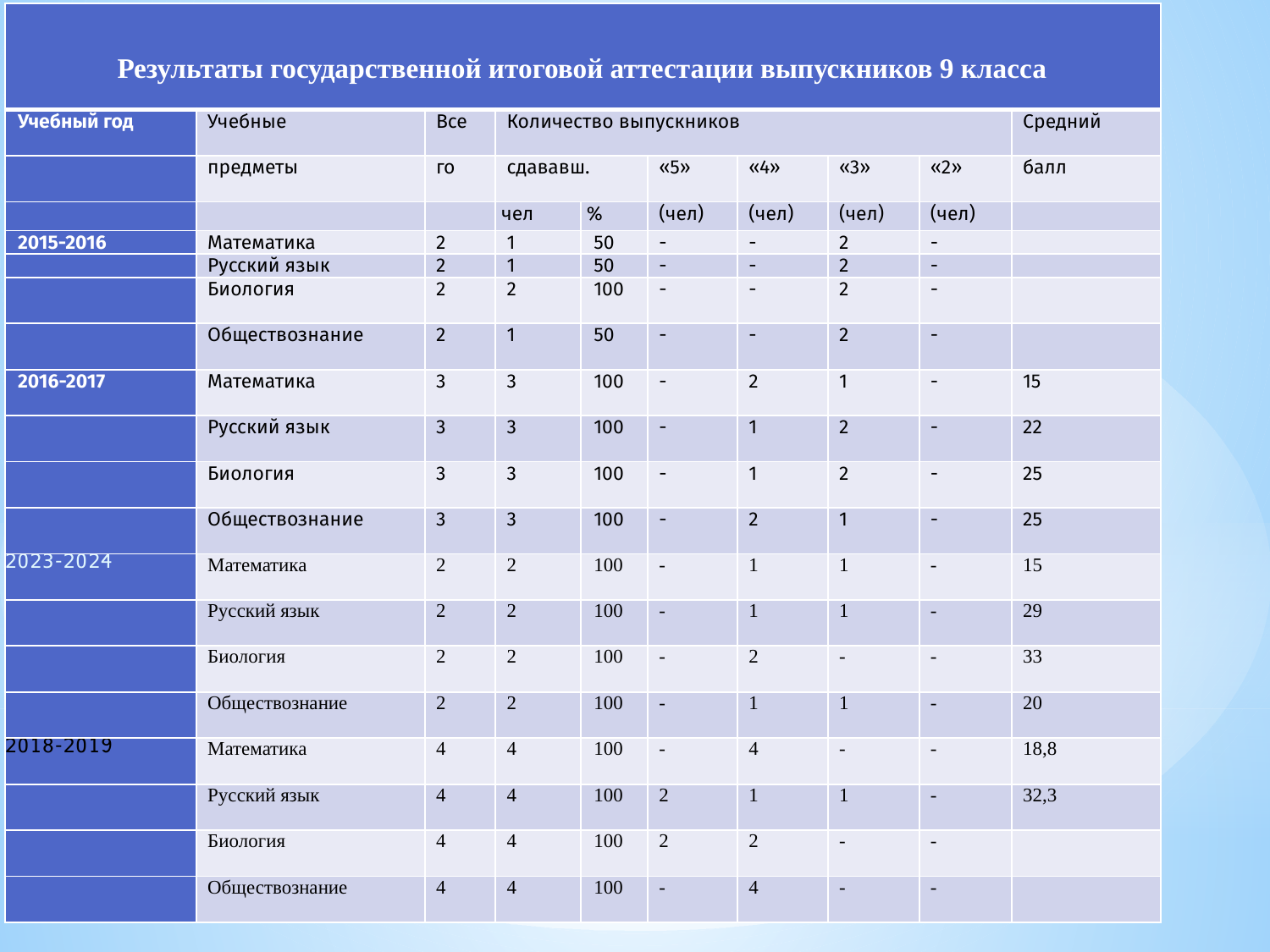

| Результаты государственной итоговой аттестации выпускников 9 класса |  |  |  |  |  |  |  |  |  |
| --- | --- | --- | --- | --- | --- | --- | --- | --- | --- |
| Учебный год | Учебные | Все | Количество выпускников |  |  |  |  |  | Средний |
|  | предметы | го | сдававш. |  | «5» | «4» | «3» | «2» | балл |
|  |  |  | чел | % | (чел) | (чел) | (чел) | (чел) |  |
| 2015-2016 | Математика | 2 | 1 | 50 | - | - | 2 | - |  |
|  | Русский язык | 2 | 1 | 50 | - | - | 2 | - |  |
|  | Биология | 2 | 2 | 100 | - | - | 2 | - |  |
|  | Обществознание | 2 | 1 | 50 | - | - | 2 | - |  |
| 2016-2017 | Математика | 3 | 3 | 100 | - | 2 | 1 | - | 15 |
|  | Русский язык | 3 | 3 | 100 | - | 1 | 2 | - | 22 |
|  | Биология | 3 | 3 | 100 | - | 1 | 2 | - | 25 |
|  | Обществознание | 3 | 3 | 100 | - | 2 | 1 | - | 25 |
| 2023-2024 | Математика | 2 | 2 | 100 | - | 1 | 1 | - | 15 |
|  | Русский язык | 2 | 2 | 100 | - | 1 | 1 | - | 29 |
|  | Биология | 2 | 2 | 100 | - | 2 | - | - | 33 |
|  | Обществознание | 2 | 2 | 100 | - | 1 | 1 | - | 20 |
| 2018-2019 | Математика | 4 | 4 | 100 | - | 4 | - | - | 18,8 |
|  | Русский язык | 4 | 4 | 100 | 2 | 1 | 1 | - | 32,3 |
|  | Биология | 4 | 4 | 100 | 2 | 2 | - | - |  |
|  | Обществознание | 4 | 4 | 100 | - | 4 | - | - |  |